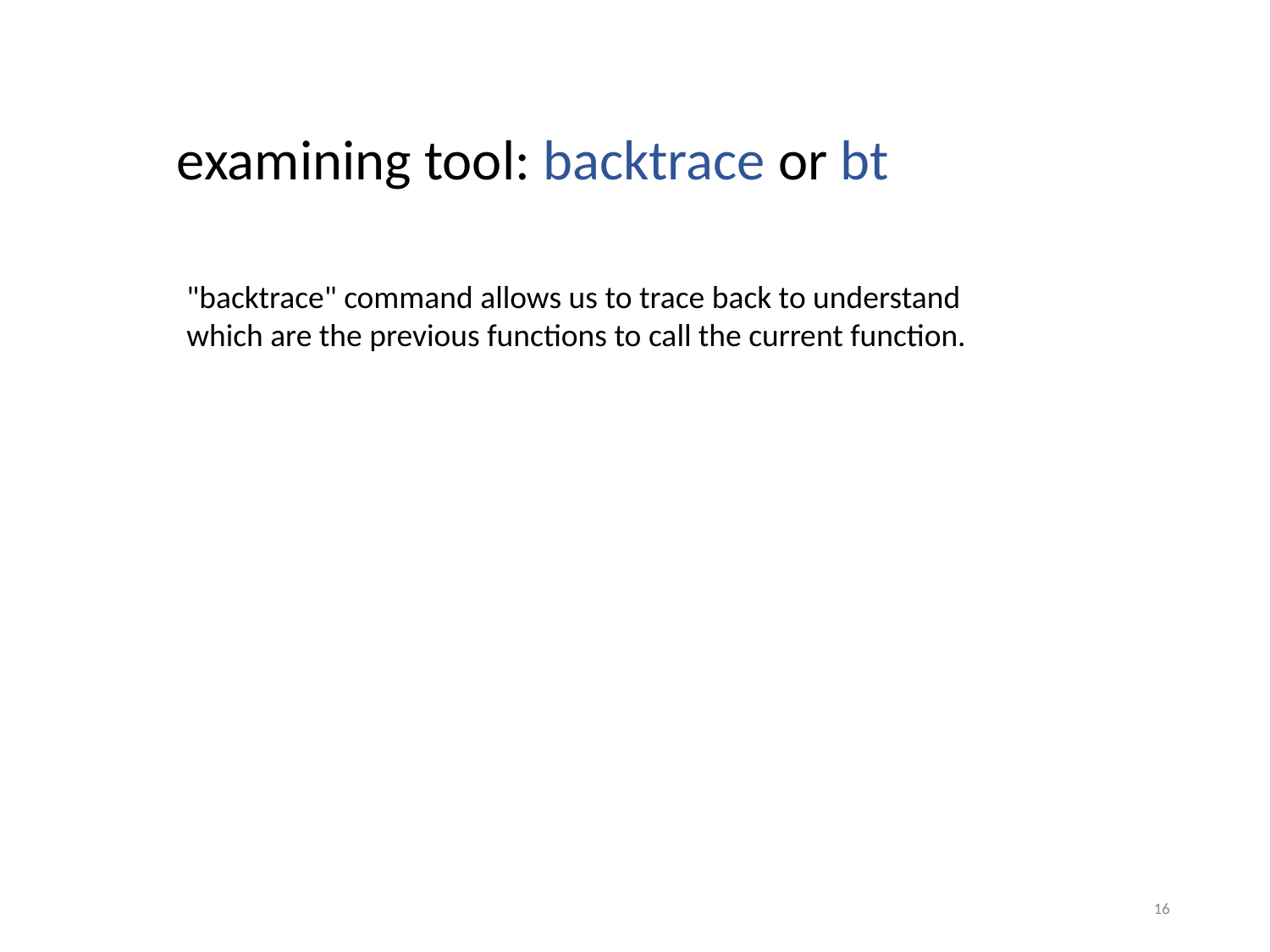

examining tool: backtrace or bt
"backtrace" command allows us to trace back to understand which are the previous functions to call the current function.
16